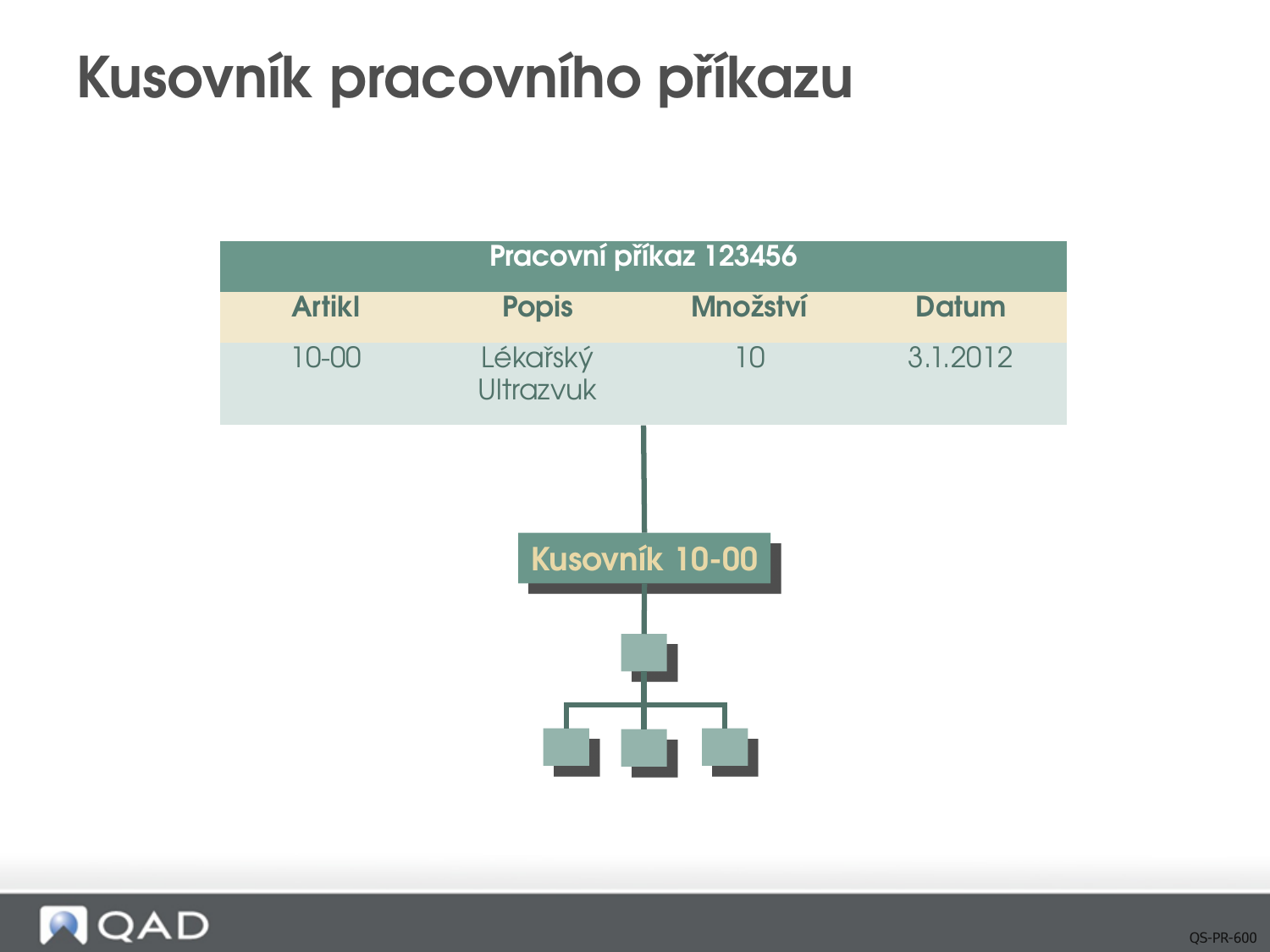

# Kusovník pracovního příkazu
| Pracovní příkaz 123456 |  |  |  |
| --- | --- | --- | --- |
| Artikl | Popis | Množství | Datum |
| 10-00 | Lékařský Ultrazvuk | 10 | 3.1.2012 |

Kusovník 10-00

QS-PR-600